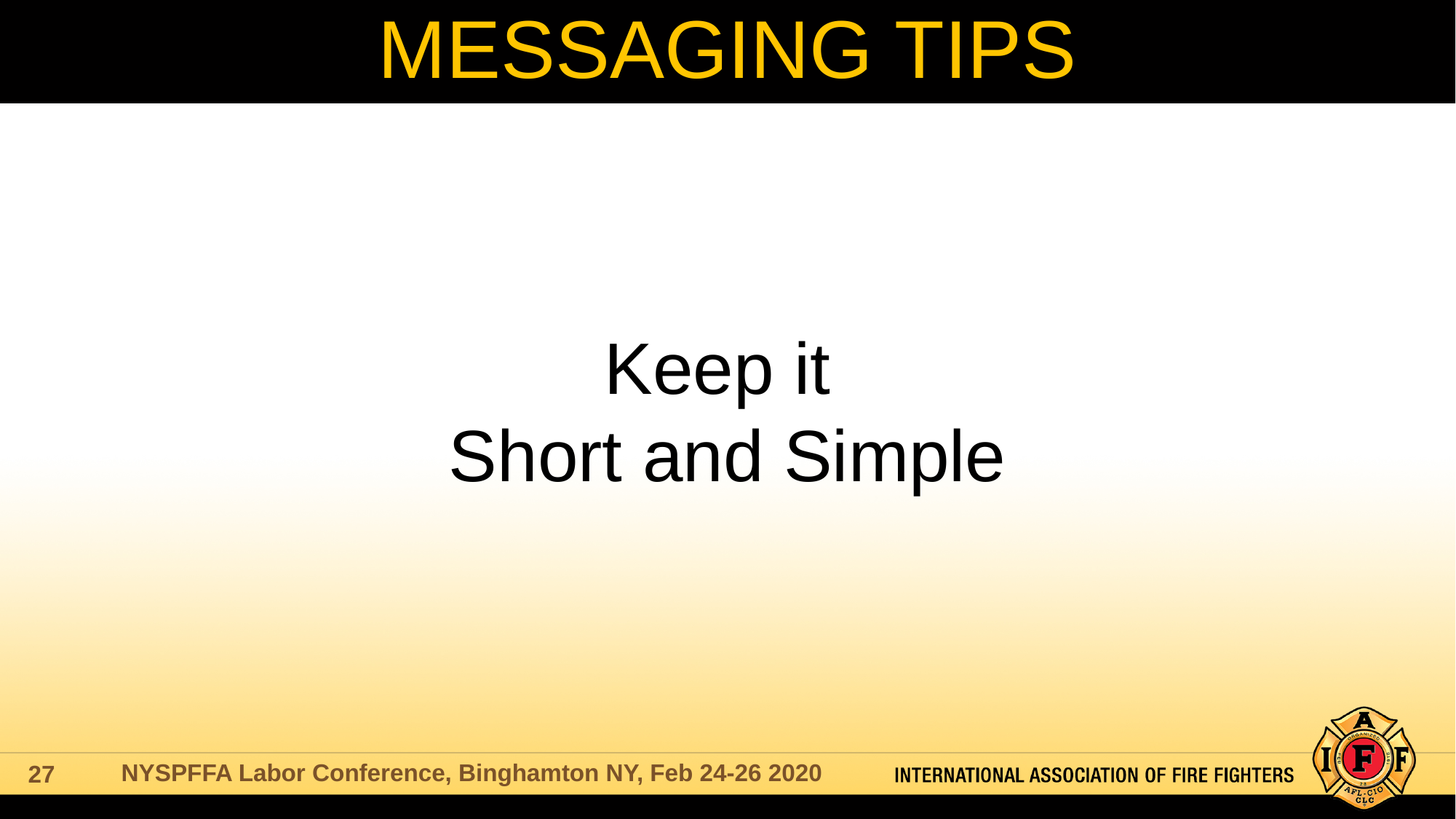

# MESSAGING TIPS
Keep it
Short and Simple
NYSPFFA Labor Conference, Binghamton NY, Feb 24-26 2020